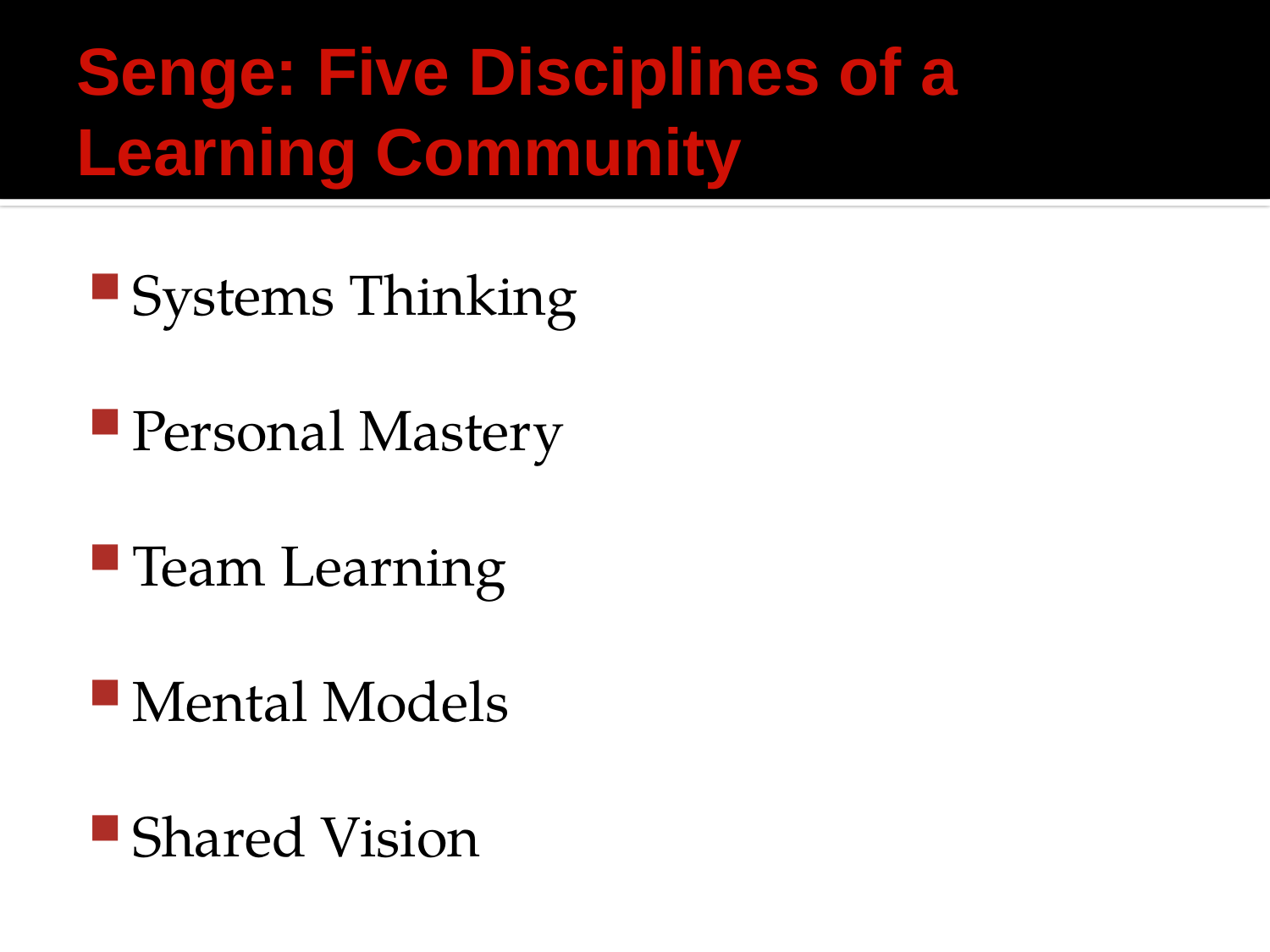

# Senge: Five Disciplines of a Learning Community
Systems Thinking

Personal Mastery

Team Learning

Mental Models

Shared Vision